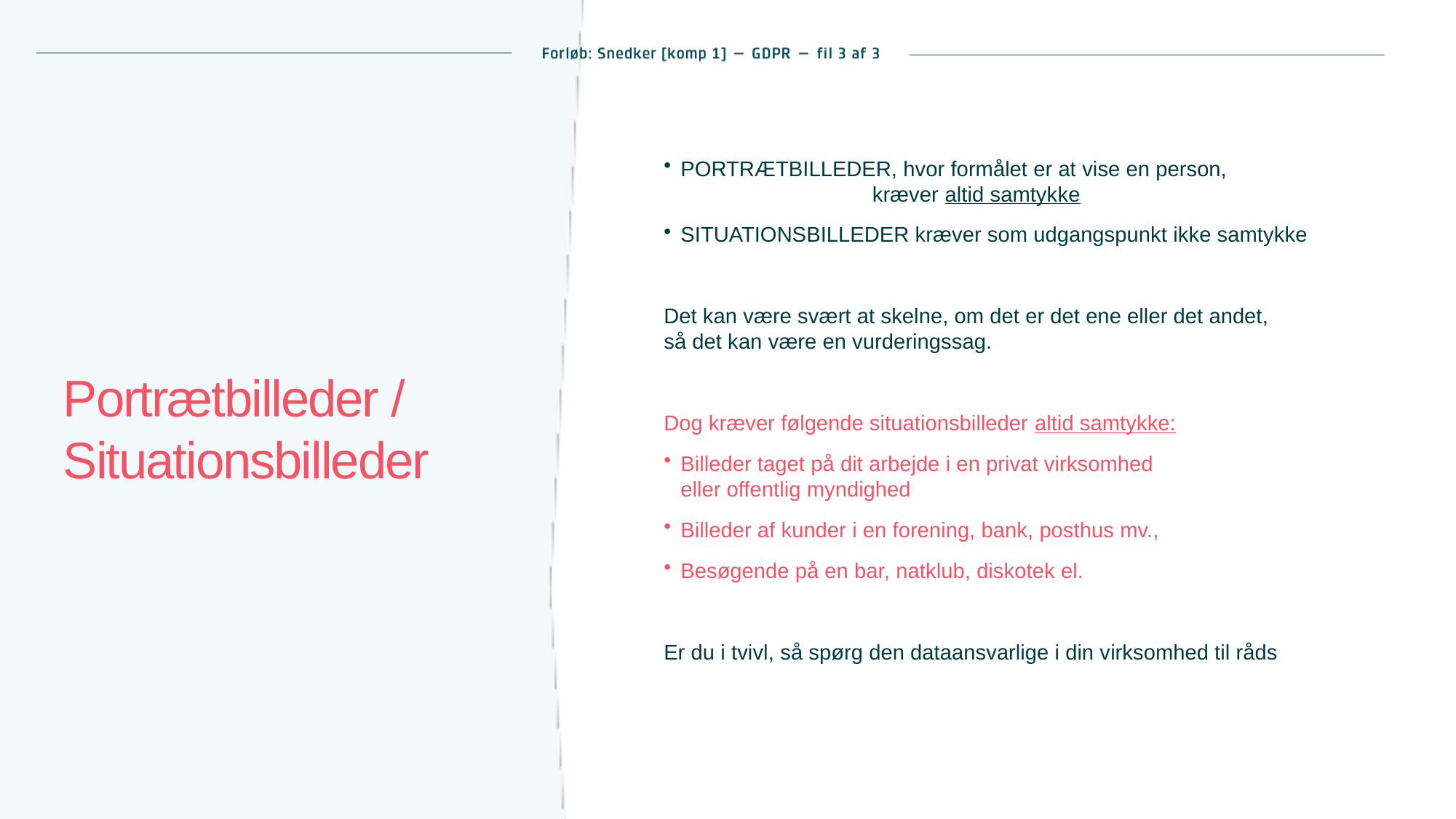

PORTRÆTBILLEDER, hvor formålet er at vise en person,
                                kræver altid samtykke
SITUATIONSBILLEDER kræver som udgangspunkt ikke samtykke

Det kan være svært at skelne, om det er det ene eller det andet,
så det kan være en vurderingssag.

Dog kræver følgende situationsbilleder altid samtykke:
Billeder taget på dit arbejde i en privat virksomhed
eller offentlig myndighed
Billeder af kunder i en forening, bank, posthus mv.,
Besøgende på en bar, natklub, diskotek el.

Er du i tvivl, så spørg den dataansvarlige i din virksomhed til råds
# Portrætbilleder / Situationsbilleder
5